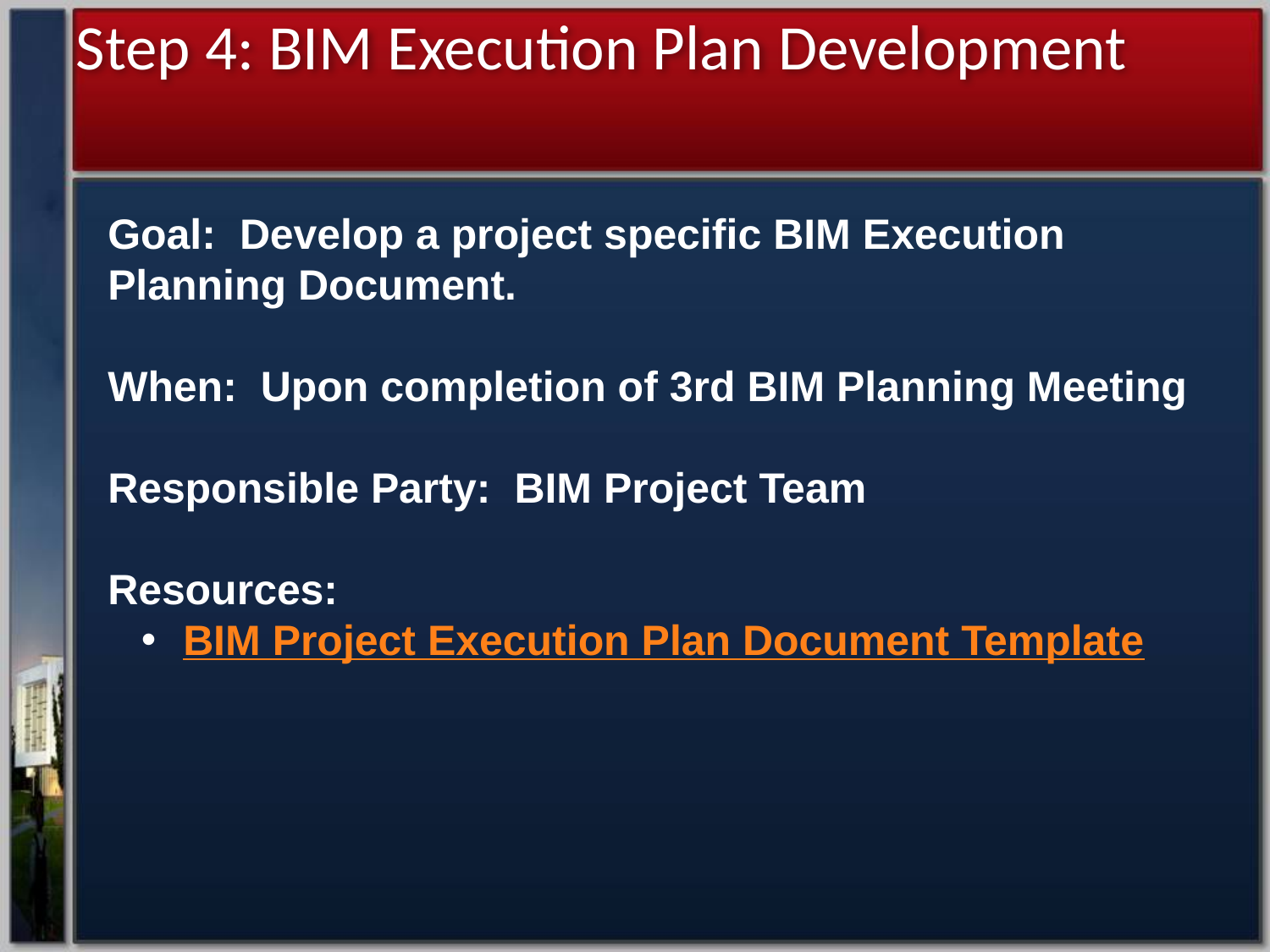

Step 4: BIM Execution Plan Development
Goal:  Develop a project specific BIM Execution Planning Document.

When:  Upon completion of 3rd BIM Planning Meeting

Responsible Party:  BIM Project Team

Resources:
 BIM Project Execution Plan Document Template